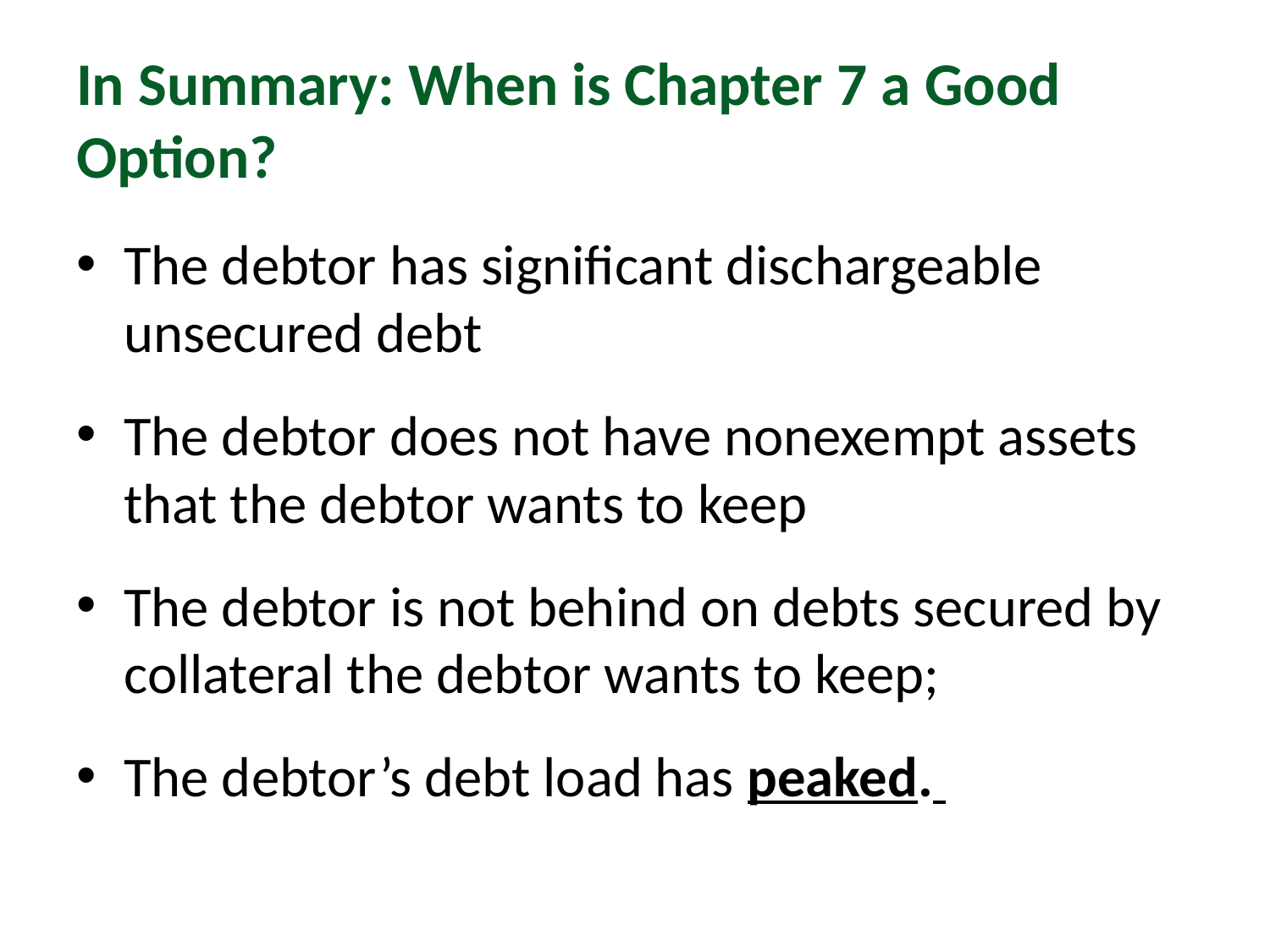

# In Summary: When is Chapter 7 a Good Option?
The debtor has significant dischargeable unsecured debt
The debtor does not have nonexempt assets that the debtor wants to keep
The debtor is not behind on debts secured by collateral the debtor wants to keep;
The debtor’s debt load has peaked.